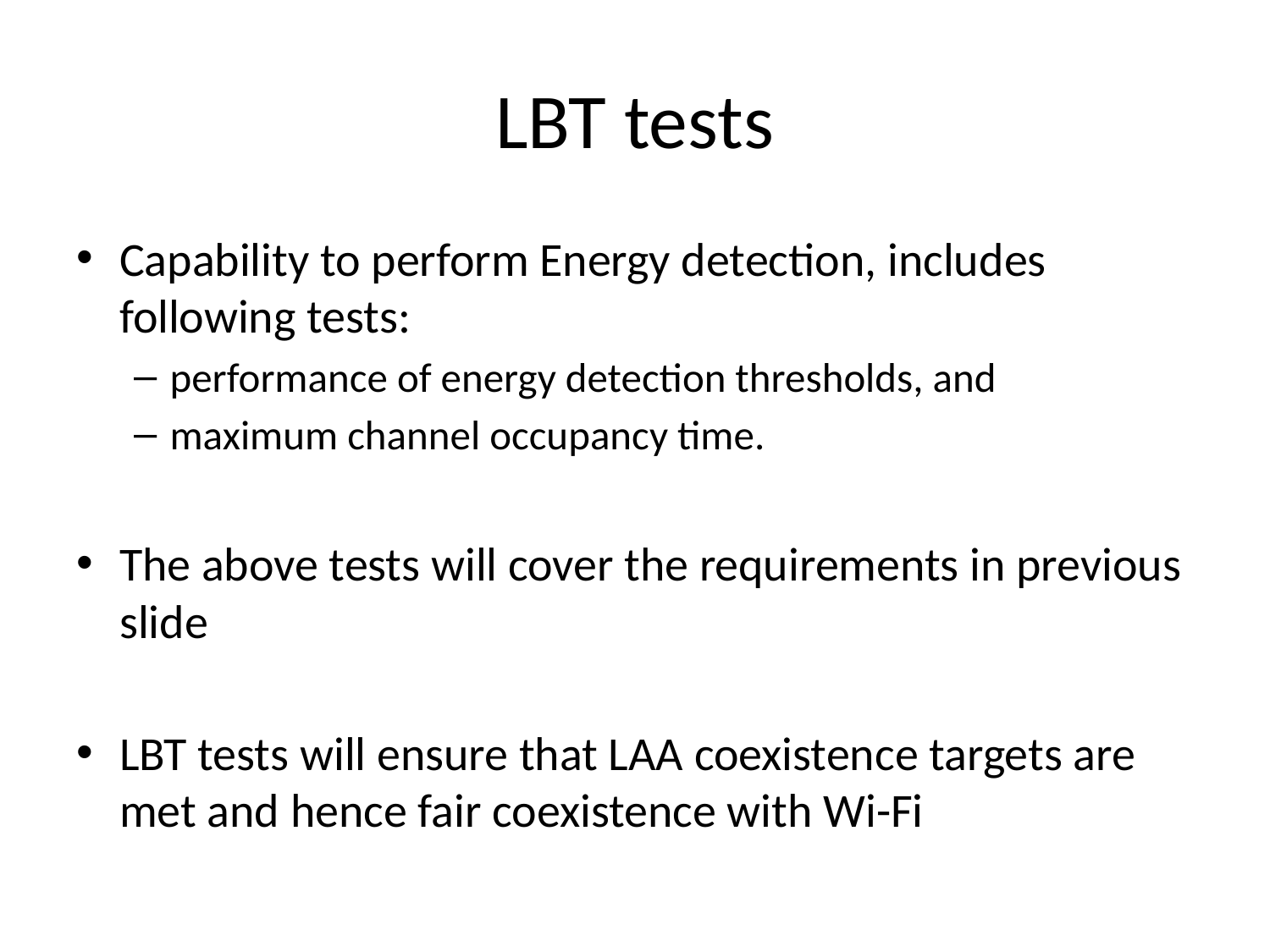

# LBT tests
Capability to perform Energy detection, includes following tests:
performance of energy detection thresholds, and
maximum channel occupancy time.

The above tests will cover the requirements in previous slide

LBT tests will ensure that LAA coexistence targets are met and hence fair coexistence with Wi-Fi